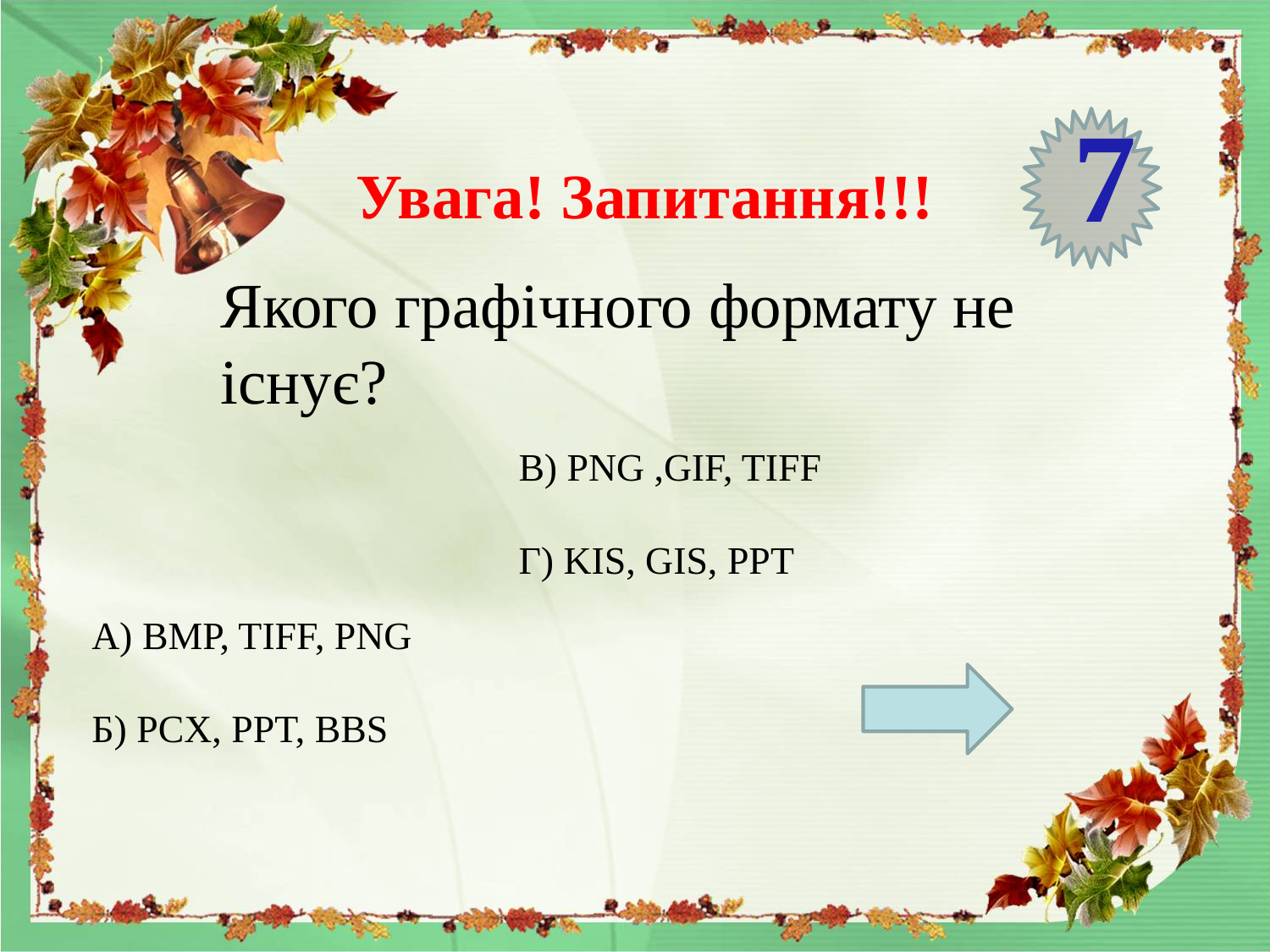

7

Увага! Запитання!!!
Якого графічного формату не існує?
В) PNG ,GIF, TIFF

Г) KIS, GIS, PPT
А) BMP, TIFF, PNG

Б) PCX, PPT, BBS